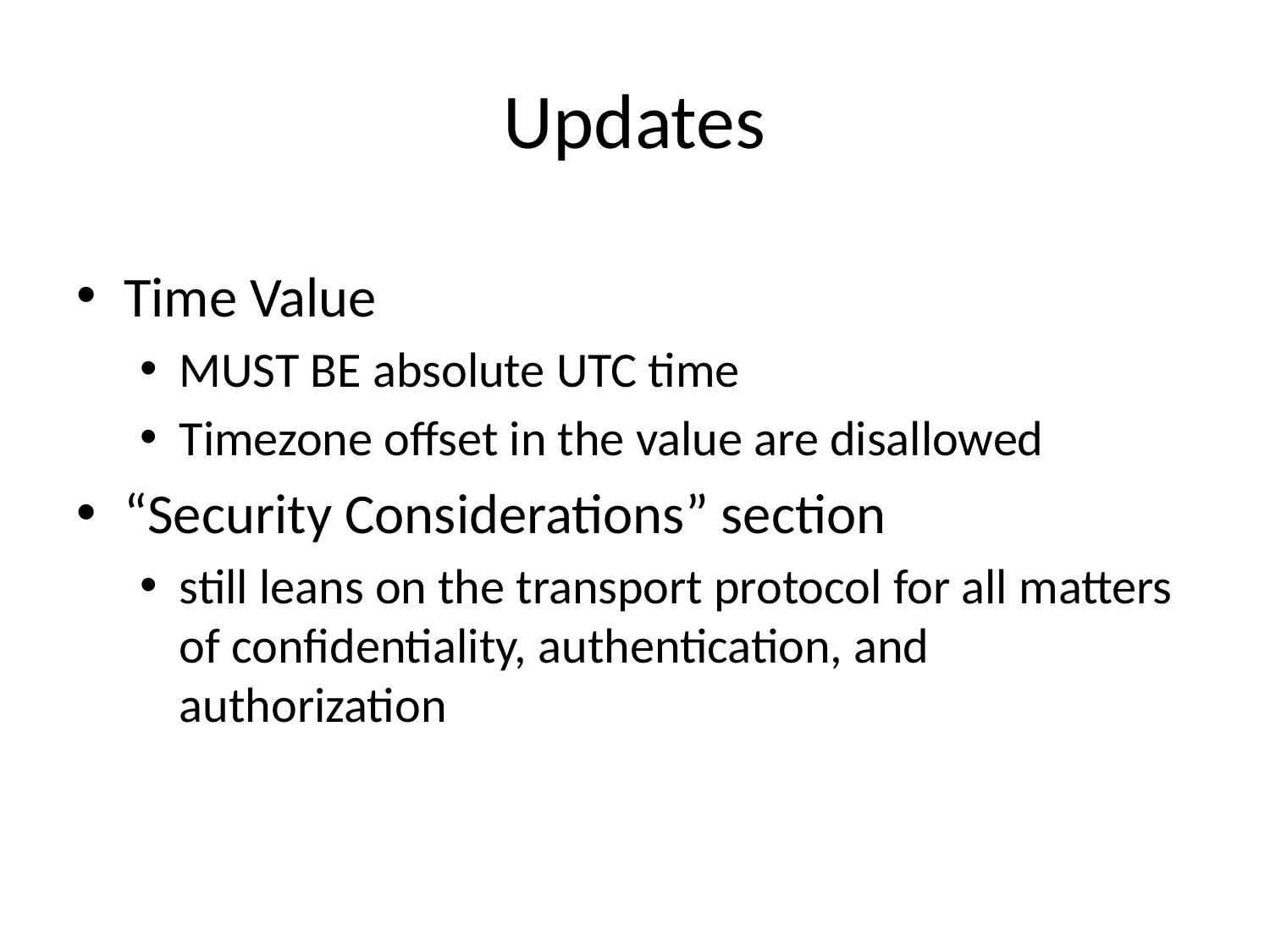

# Updates
Time Value
MUST BE absolute UTC time
Timezone offset in the value are disallowed
“Security Considerations” section
still leans on the transport protocol for all matters of confidentiality, authentication, and authorization